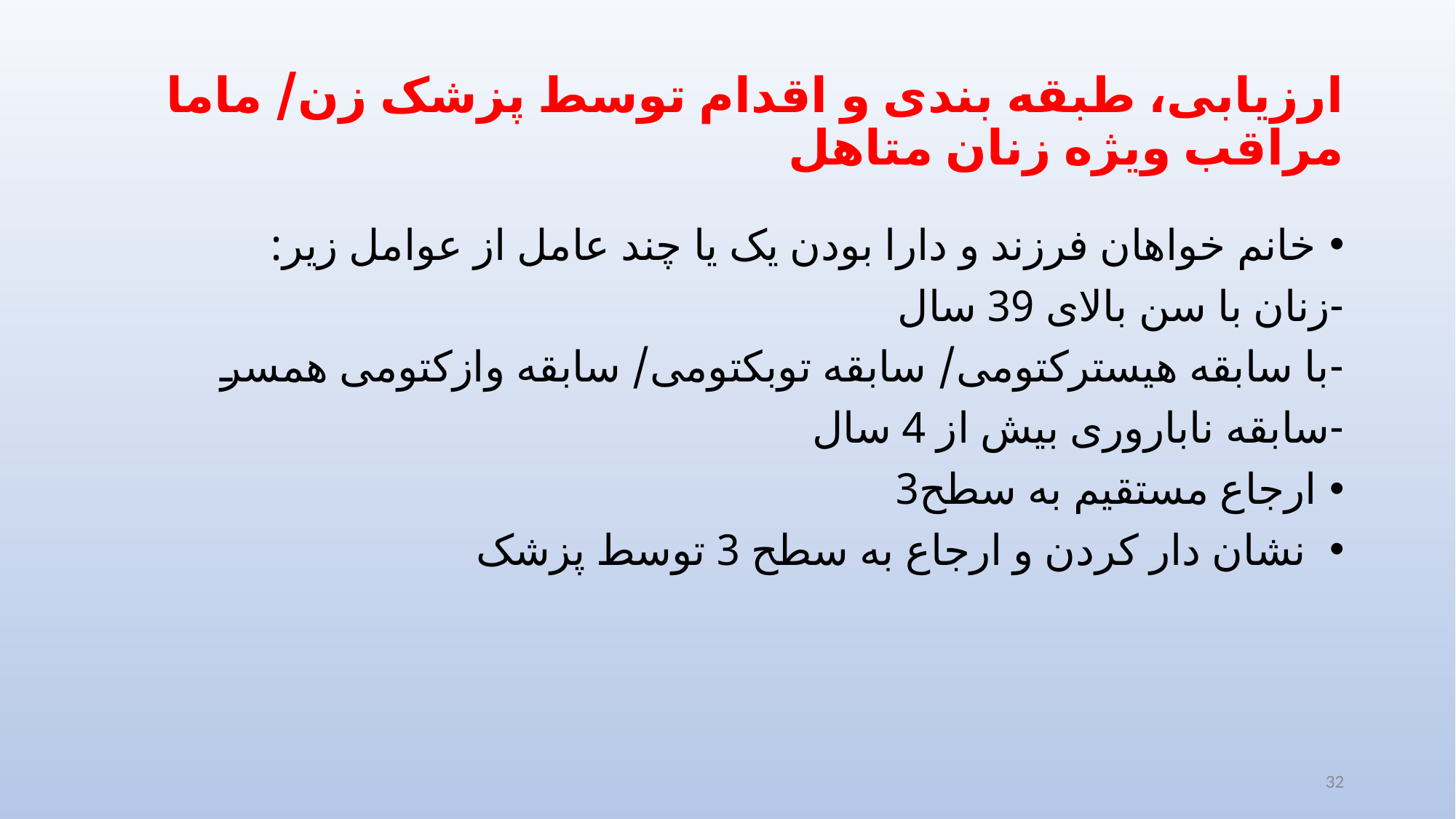

# ارزیابی، طبقه بندی و اقدام توسط پزشک زن/ ماما مراقب ویژه زنان متاهل
خانم خواهان فرزند و دارا بودن یک یا چند عامل از عوامل زیر:
-زنان با سن بالای 39 سال
-با سابقه هیسترکتومی/ سابقه توبکتومی/ سابقه وازکتومی همسر
-سابقه ناباروری بیش از 4 سال
ارجاع مستقیم به سطح3
 نشان دار کردن و ارجاع به سطح 3 توسط پزشک

32